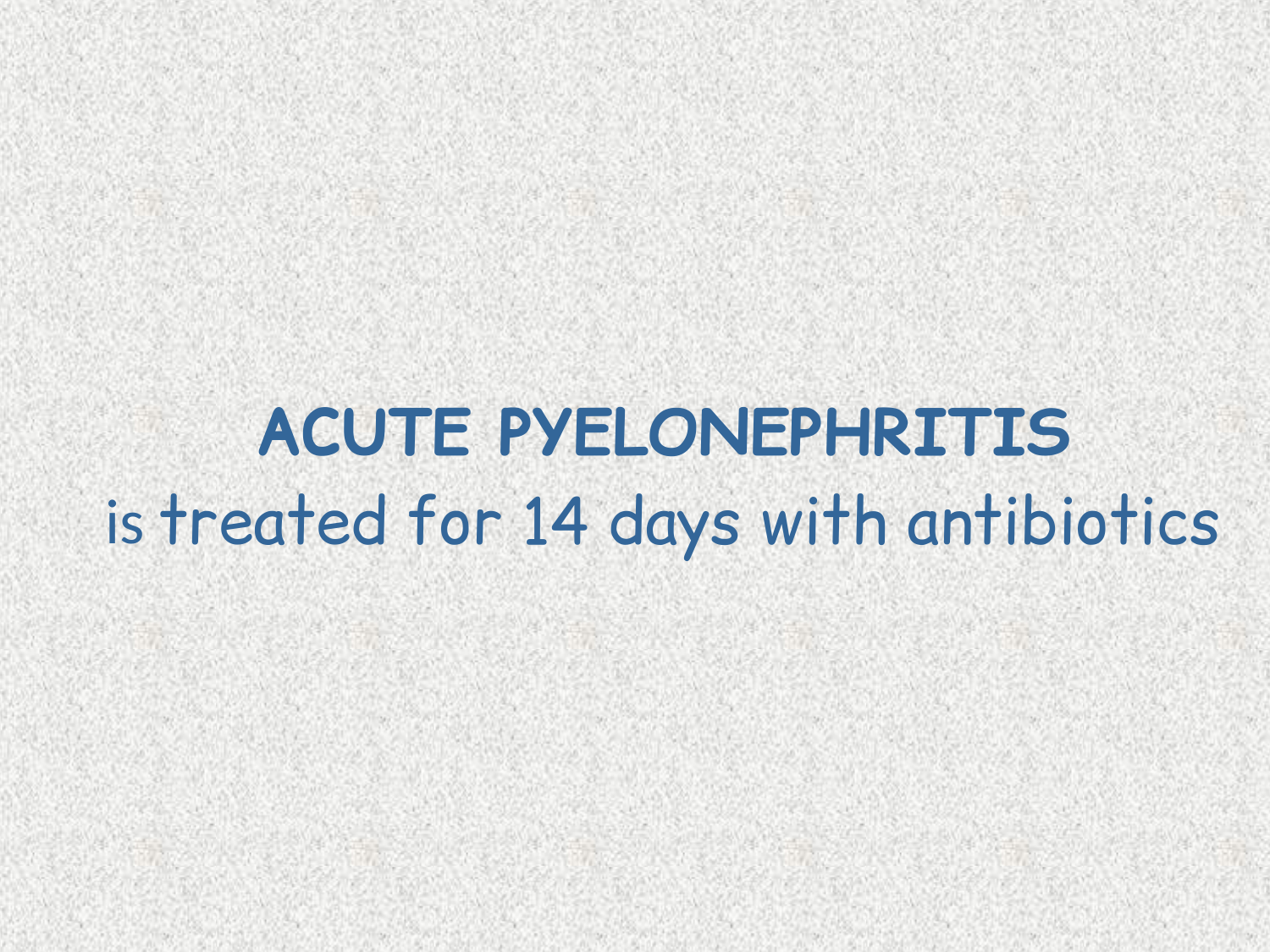

ACUTE PYELONEPHRITIS
   is treated for 14 days with antibiotics
#